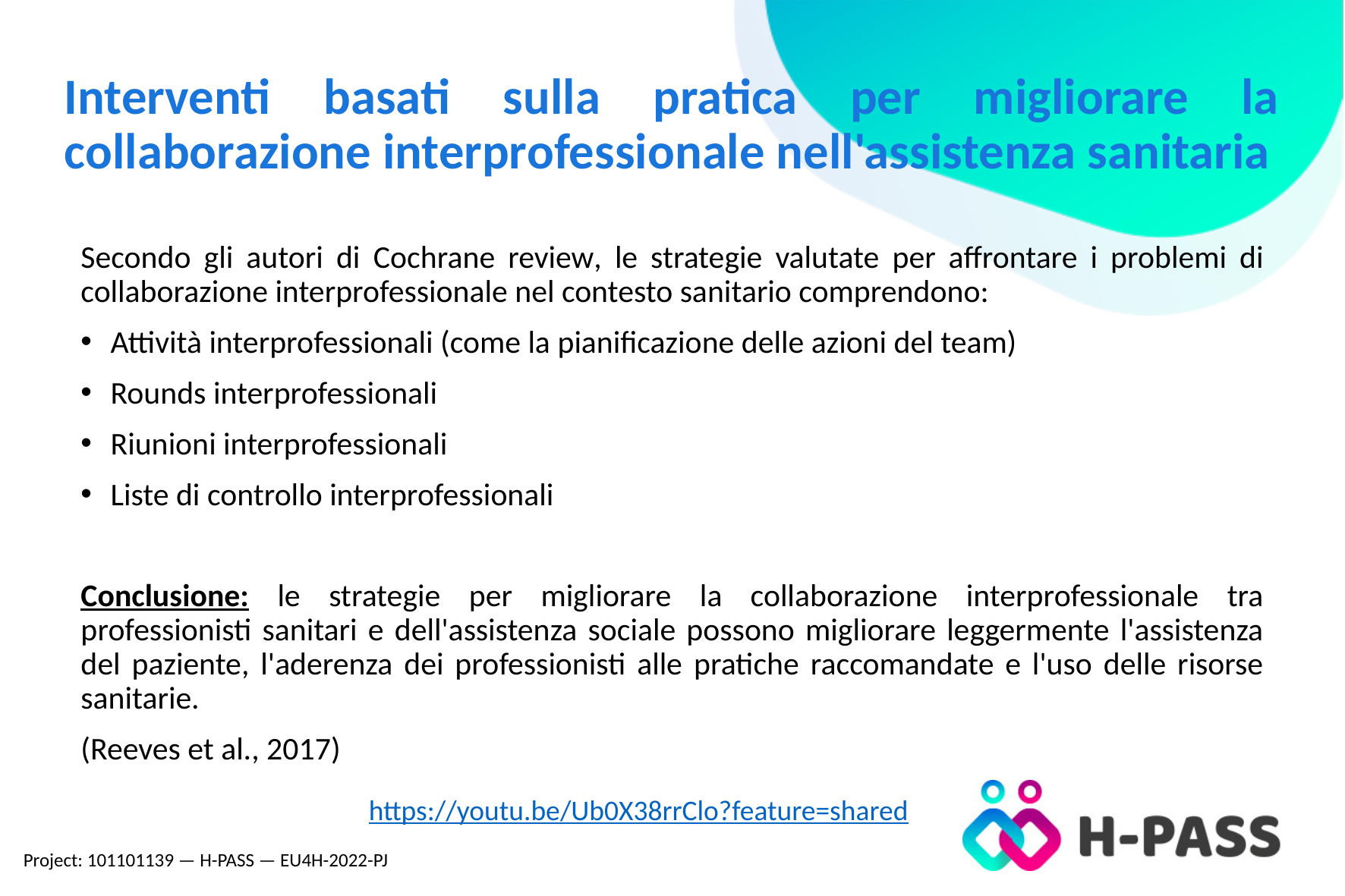

# Interventi basati sulla pratica per migliorare la collaborazione interprofessionale nell'assistenza sanitaria
Secondo gli autori di Cochrane review, le strategie valutate per affrontare i problemi di collaborazione interprofessionale nel contesto sanitario comprendono:
Attività interprofessionali (come la pianificazione delle azioni del team)
Rounds interprofessionali
Riunioni interprofessionali
Liste di controllo interprofessionali

Conclusione: le strategie per migliorare la collaborazione interprofessionale tra professionisti sanitari e dell'assistenza sociale possono migliorare leggermente l'assistenza del paziente, l'aderenza dei professionisti alle pratiche raccomandate e l'uso delle risorse sanitarie.
(Reeves et al., 2017)
https://youtu.be/Ub0X38rrClo?feature=shared
Project: 101101139 — H-PASS — EU4H-2022-PJ